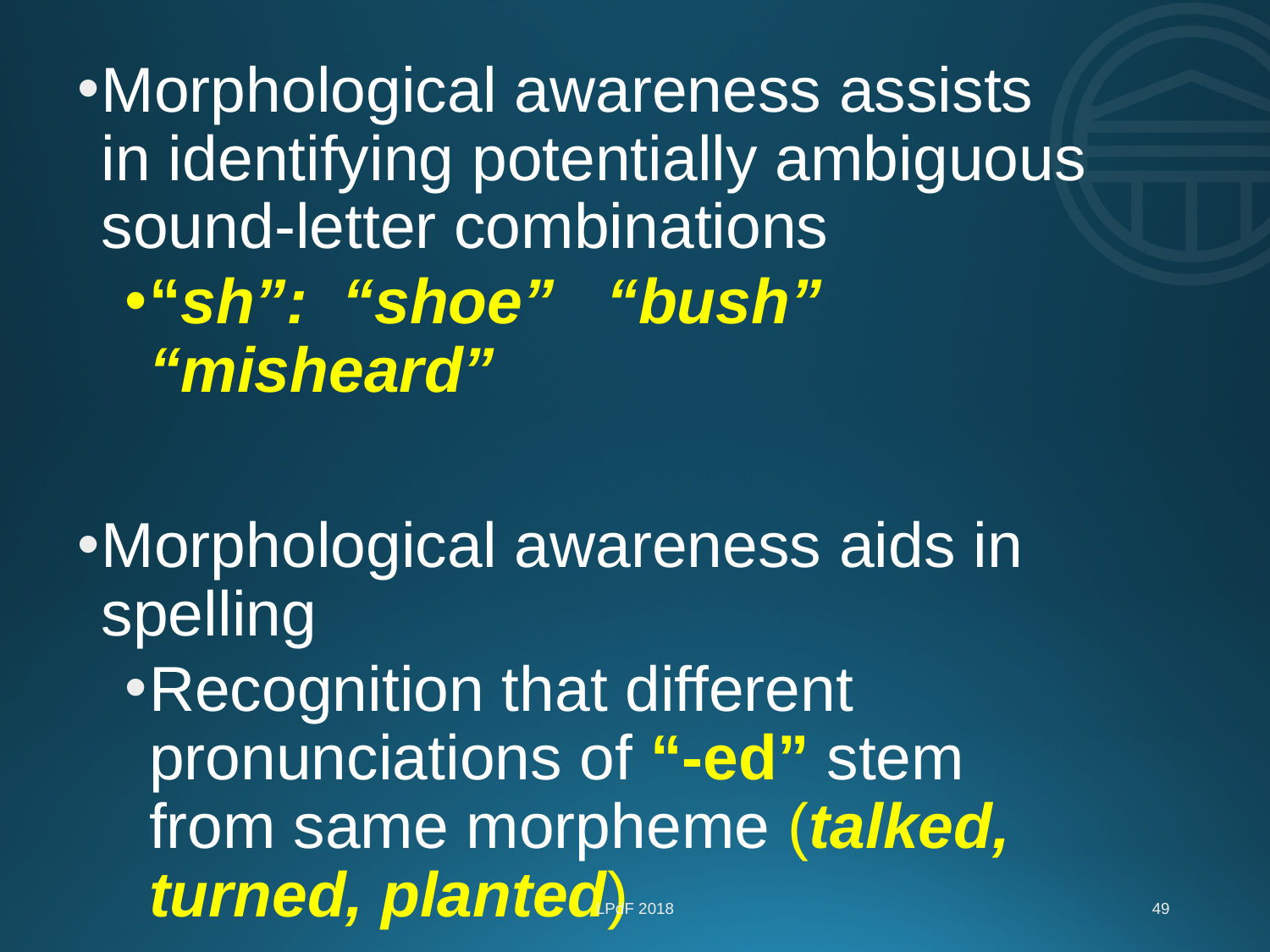

Morphological awareness assists in identifying potentially ambiguous sound-letter combinations
“sh”:  “shoe”   “bush”        “misheard”

Morphological awareness aids in spelling
Recognition that different pronunciations of “-ed” stem from same morpheme (talked, turned, planted)
#
LPdF 2018
49